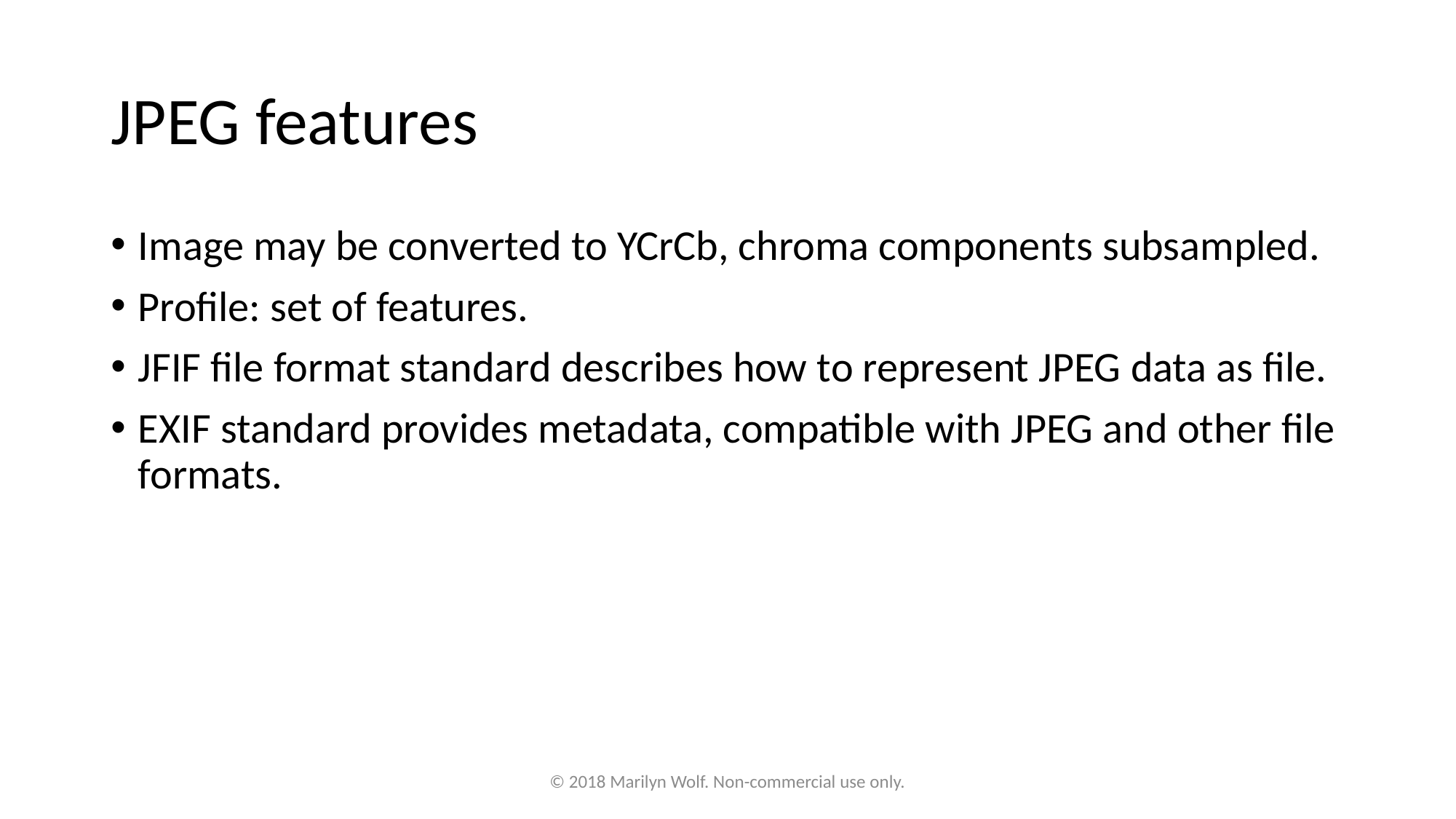

# JPEG features
Image may be converted to YCrCb, chroma components subsampled.
Profile: set of features.
JFIF file format standard describes how to represent JPEG data as file.
EXIF standard provides metadata, compatible with JPEG and other file formats.
© 2018 Marilyn Wolf. Non-commercial use only.